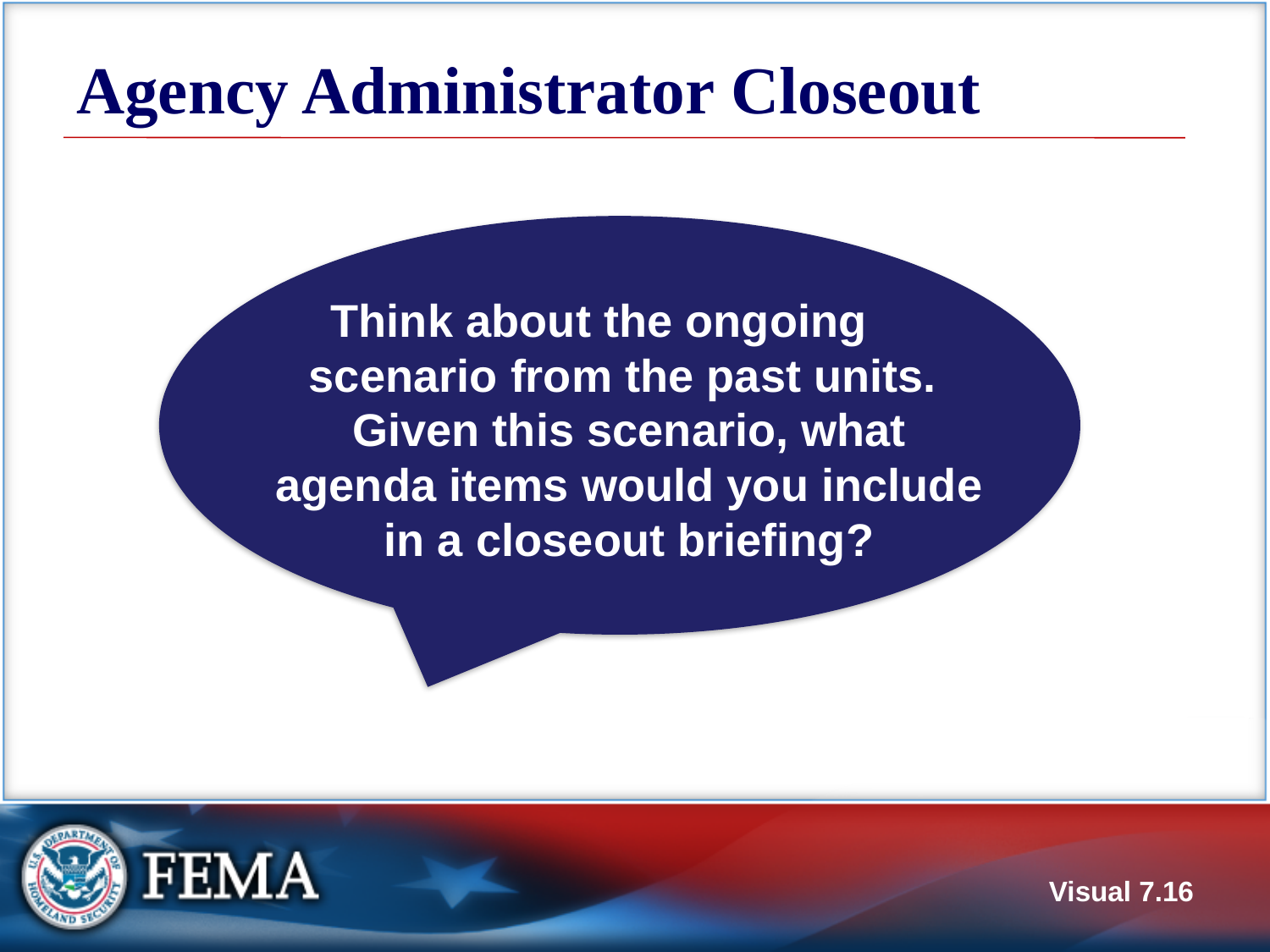

# Agency Administrator Closeout
Think about the ongoing
scenario from the past units.  Given this scenario, what agenda items would you include in a closeout briefing?
Visual 7.16